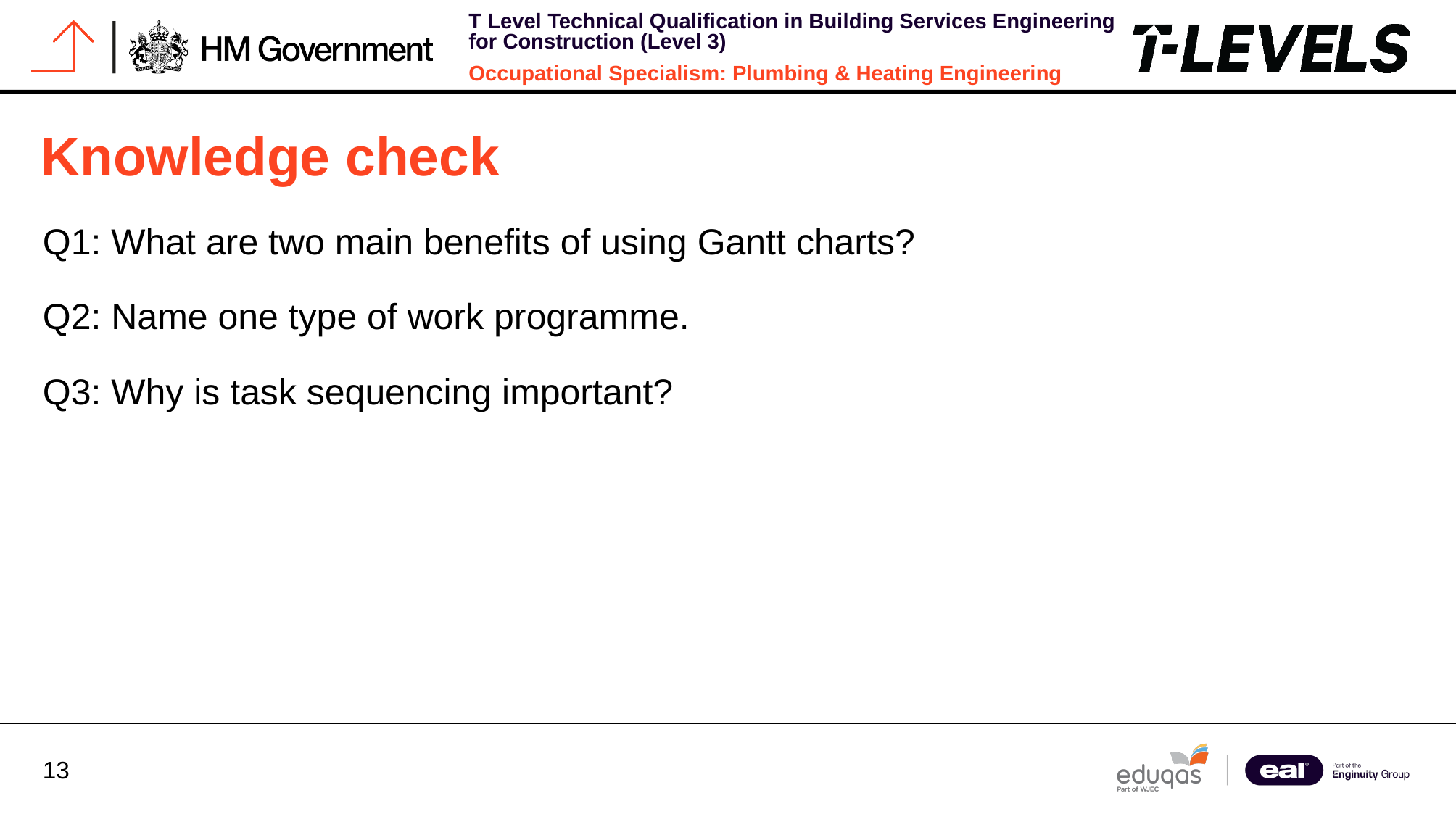

# Knowledge check
Q1: What are two main benefits of using Gantt charts?
Q2: Name one type of work programme.
Q3: Why is task sequencing important?